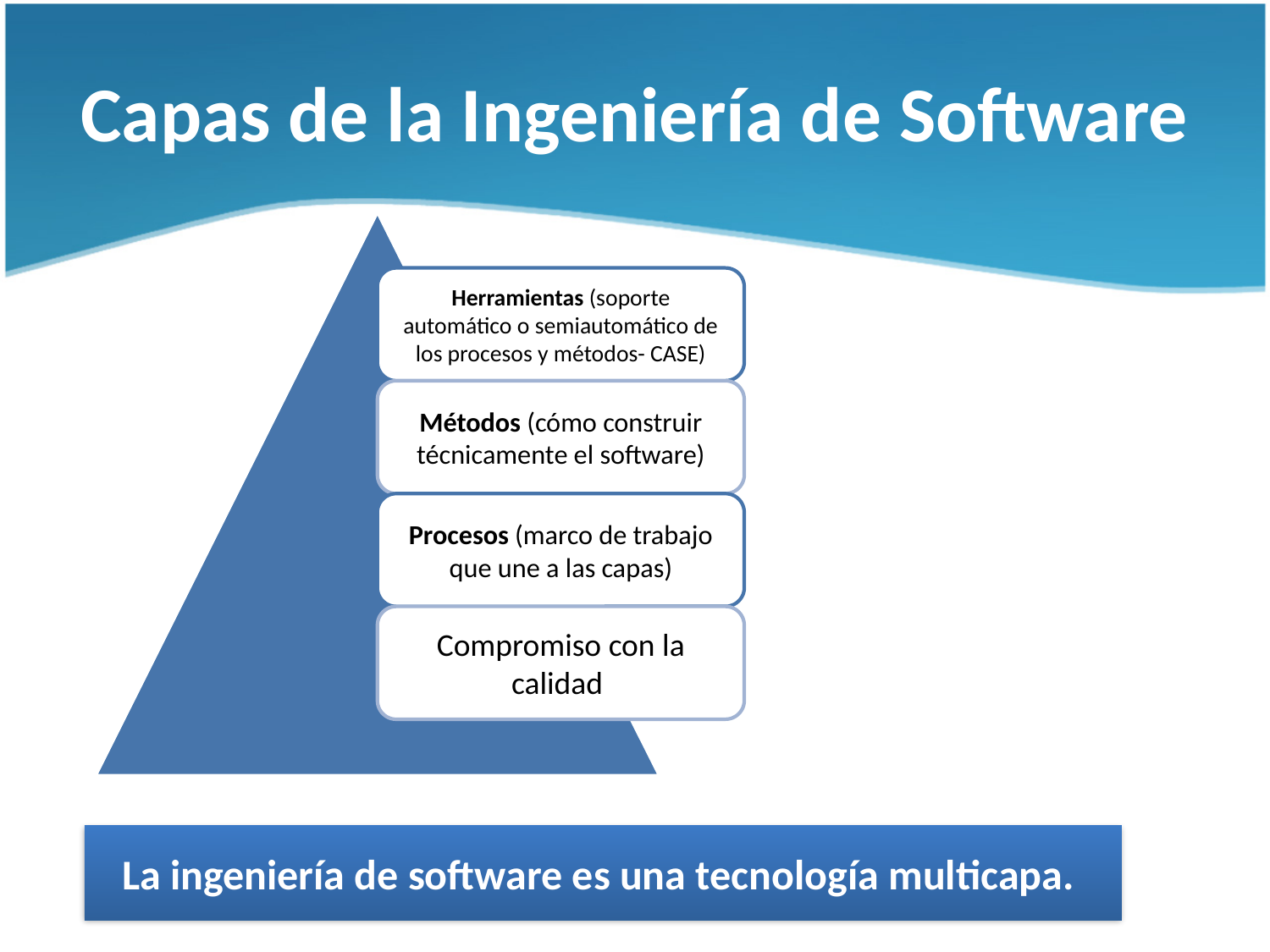

# Capas de la Ingeniería de Software
Herramientas (soporte automático o semiautomático de los procesos y métodos- CASE)
Métodos (cómo construir técnicamente el software)
Procesos (marco de trabajo que une a las capas)
Compromiso con la calidad
La ingeniería de software es una tecnología multicapa.